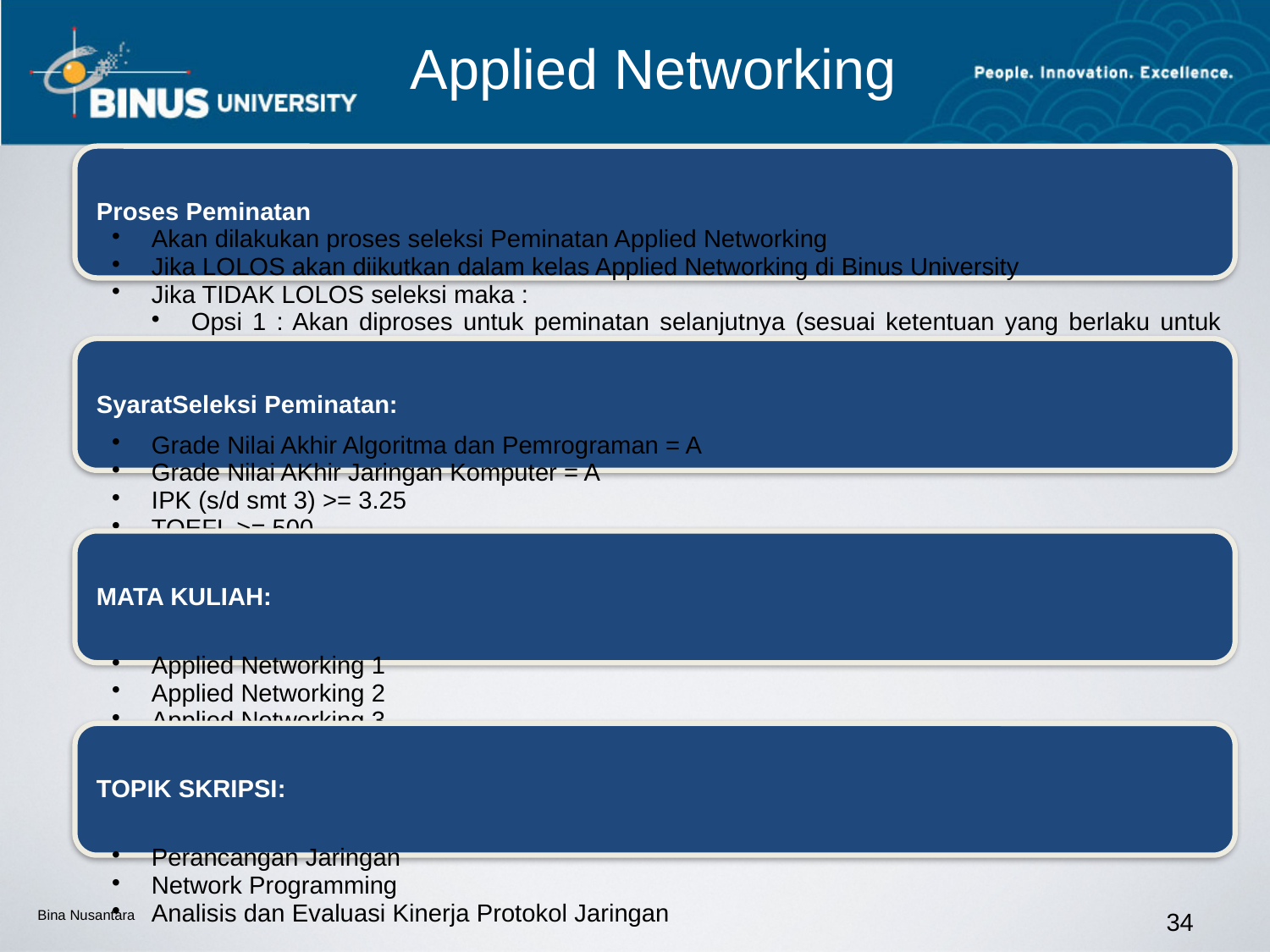

Applied Networking
Proses Peminatan
Akan dilakukan proses seleksi Peminatan Applied Networking
  Opsi 2 : Mengikuti program credit earning melalui CCNA Course Binus Center
SyaratSeleksi Peminatan:
TOEFL >= 500
(Jika peminat melebihi kapasitas maka nilai-nilai tersebut akan diranking)
Grade Nilai Akhir Algoritma dan Pemrograman = A
Grade Nilai AKhir Jaringan Komputer = A
IPK (s/d smt 3) >= 3.25
MATA KULIAH:
Applied Networking 2
Applied Networking 3
Applied Networking 1
TOPIK SKRIPSI:
Perancangan Jaringan
Network Programming
Analisis dan Evaluasi Kinerja Protokol Jaringan
Jika LOLOS akan diikutkan dalam kelas Applied Networking di Binus University
Jika TIDAK LOLOS seleksi maka :
Opsi 1 : Akan diproses untuk peminatan selanjutnya (sesuai ketentuan yang berlaku untuk masing-masing peminatan tersebut), atau
Bina Nusantara
34